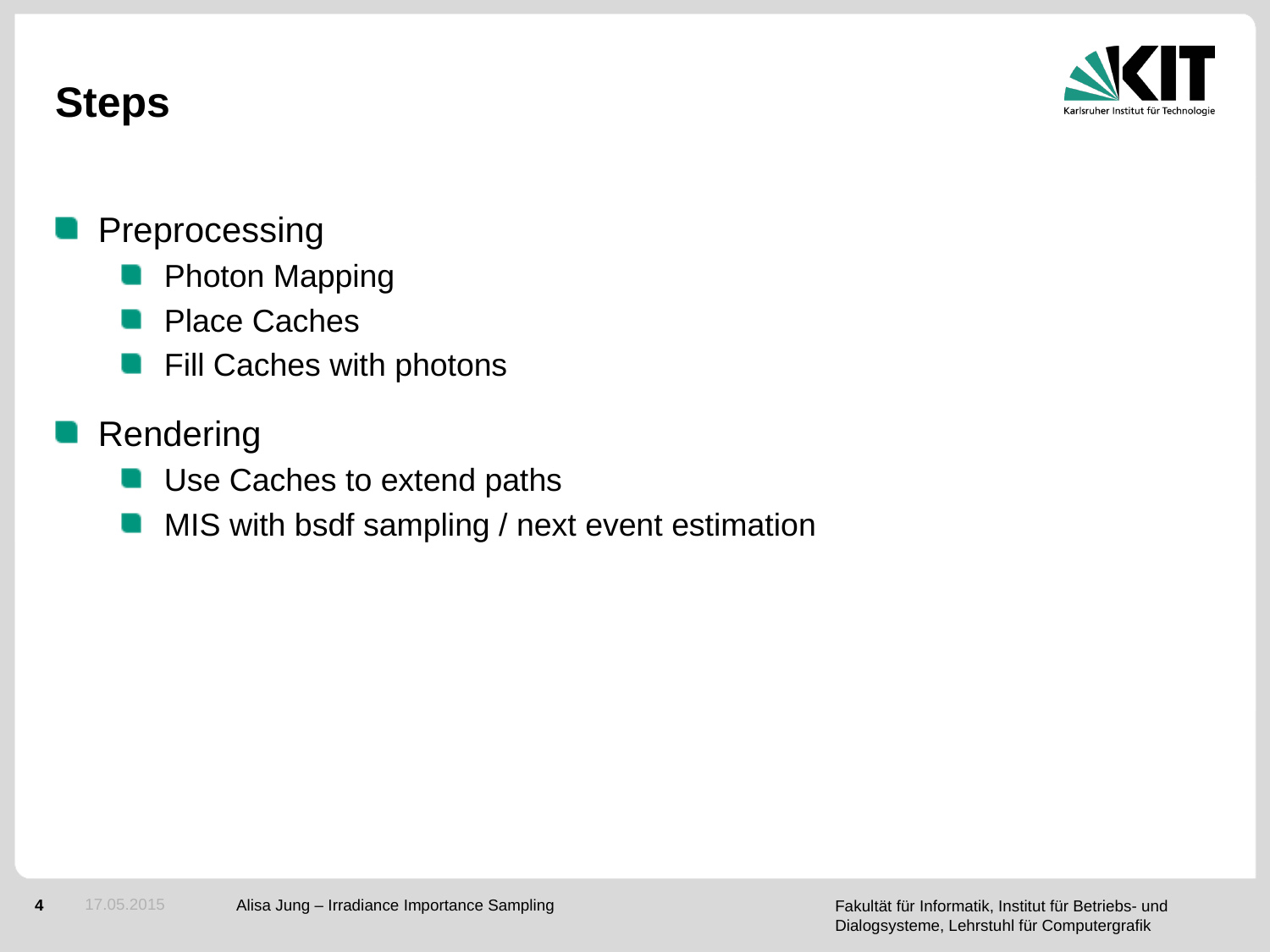

# Steps
Preprocessing
Photon Mapping
Place Caches
Fill Caches with photons
Rendering
Use Caches to extend paths
MIS with bsdf sampling / next event estimation
17.05.2015
Alisa Jung – Irradiance Importance Sampling